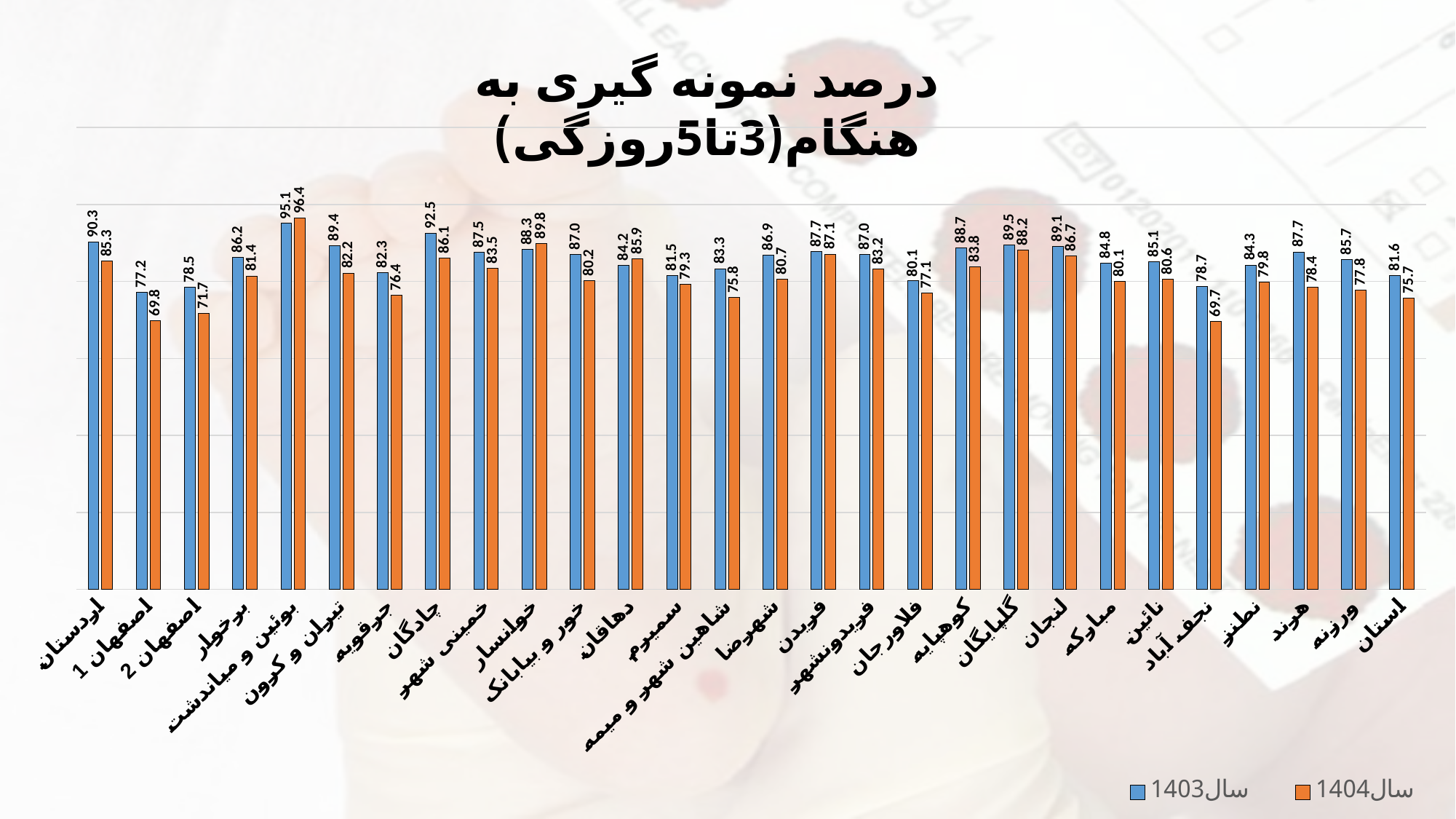

درصد نمونه گیری به هنگام(3تا5روزگی)

### Chart

| Category | سال1403 | سال1404 |
|---|---|---|
| اردستان | 90.31413612565446 | 85.25073746312685 |
| اصفهان 1 | 77.1911960523224 | 69.79402872260016 |
| اصفهان 2 | 78.51112119836586 | 71.65215690110534 |
| برخوار | 86.23481781376519 | 81.44192256341789 |
| بوئین و میاندشت | 95.07042253521126 | 96.40287769784173 |
| تیران و کرون | 89.38992042440319 | 82.18793828892007 |
| جرقویه | 82.33695652173914 | 76.42487046632125 |
| چادگان | 92.52669039145907 | 86.12903225806451 |
| خمینی شهر | 87.52828765401055 | 83.49514563106796 |
| خوانسار | 88.26530612244898 | 89.83957219251337 |
| خور و بیابانک | 86.9767441860465 | 80.19323671497585 |
| دهاقان | 84.19540229885058 | 85.86956521739131 |
| سمیرم | 81.5340909090909 | 79.30174563591022 |
| شاهین شهر و میمه | 83.33333333333334 | 75.7840616966581 |
| شهرضا | 86.90842040565457 | 80.66712049012934 |
| فریدن | 87.69771528998243 | 87.117903930131 |
| فریدونشهر | 87.01657458563537 | 83.16151202749141 |
| فلاورجان | 80.13913043478261 | 77.0663562281723 |
| کوهپایه | 88.65979381443299 | 83.78378378378379 |
| گلپایگان | 89.46047678795483 | 88.16326530612245 |
| لنجان | 89.07624633431085 | 86.652977412731 |
| مبارکه | 84.7972972972973 | 80.07604562737643 |
| نائین | 85.07042253521126 | 80.56338028169014 |
| نجف آباد | 78.72736954206603 | 69.71690020017157 |
| نطنز | 84.28246013667426 | 79.7872340425532 |
| هرند | 87.68115942028986 | 78.43137254901961 |
| ورزنه | 85.6763925729443 | 77.81818181818181 |
| استان | 81.60628425572331 | 75.69944044764189 |